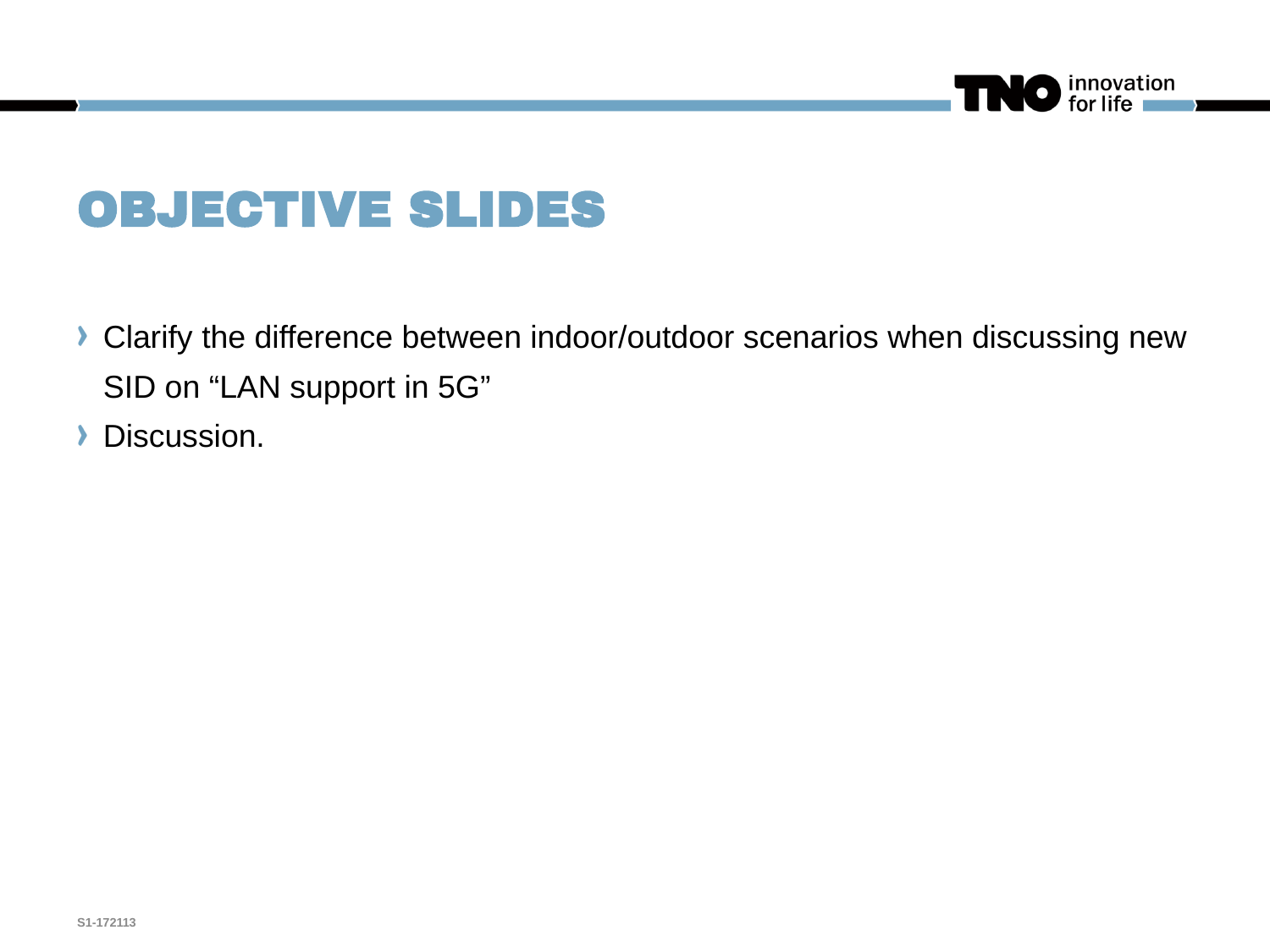

# Objective slides
Clarify the difference between indoor/outdoor scenarios when discussing new SID on “LAN support in 5G”
Discussion.
S1-172113